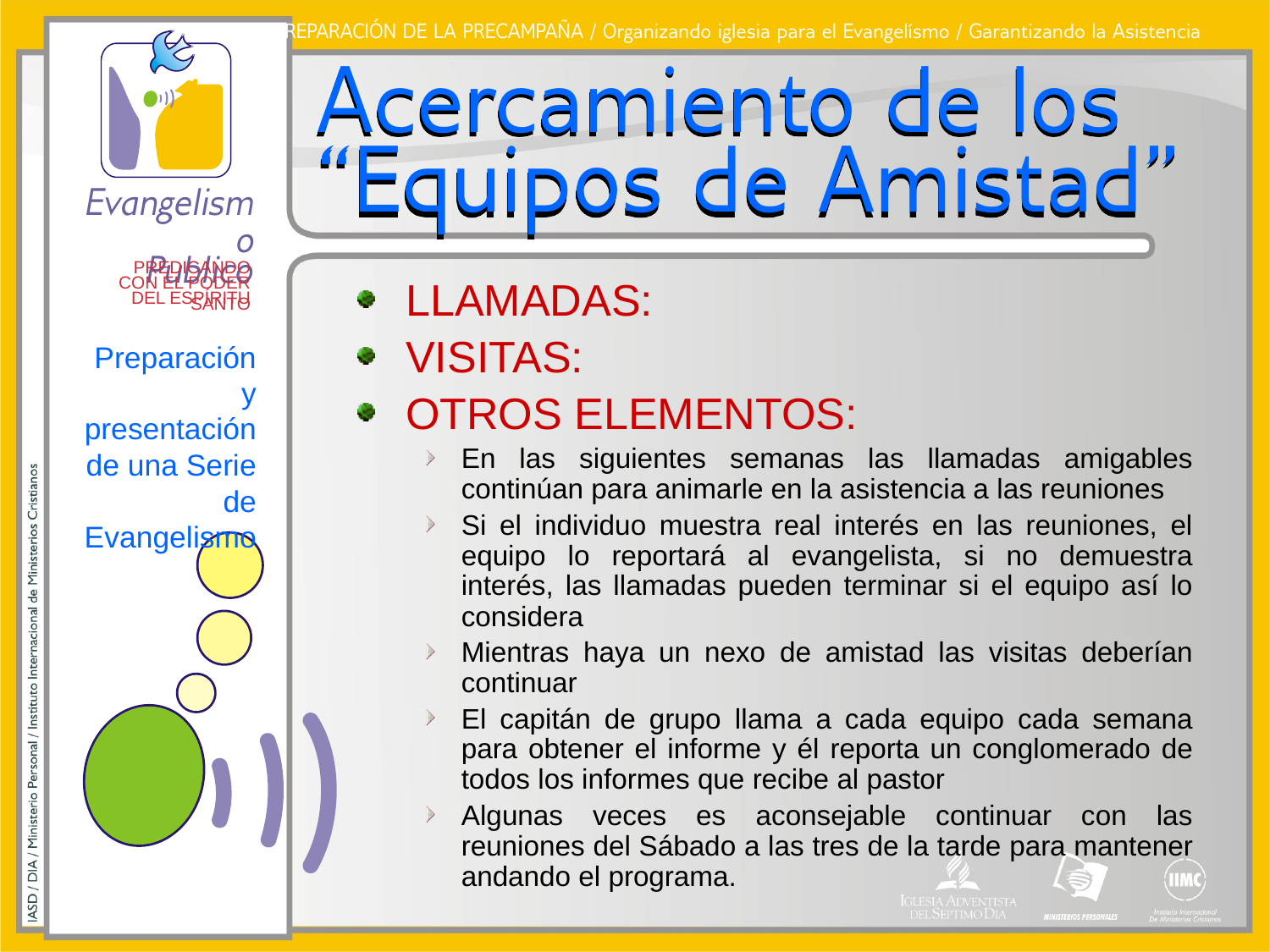

PREPARACIÓN DE LA PRECAMPAÑA / Organizando iglesia para el Evangelísmo / Garantizando la Asistencia
# Acercamiento de los “Equipos de Amistad”
LLAMADAS:
VISITAS:
OTROS ELEMENTOS:
En las siguientes semanas las llamadas amigables continúan para animarle en la asistencia a las reuniones
Si el individuo muestra real interés en las reuniones, el equipo lo reportará al evangelista, si no demuestra interés, las llamadas pueden terminar si el equipo así lo considera
Mientras haya un nexo de amistad las visitas deberían continuar
El capitán de grupo llama a cada equipo cada semana para obtener el informe y él reporta un conglomerado de todos los informes que recibe al pastor
Algunas veces es aconsejable continuar con las reuniones del Sábado a las tres de la tarde para mantener andando el programa.